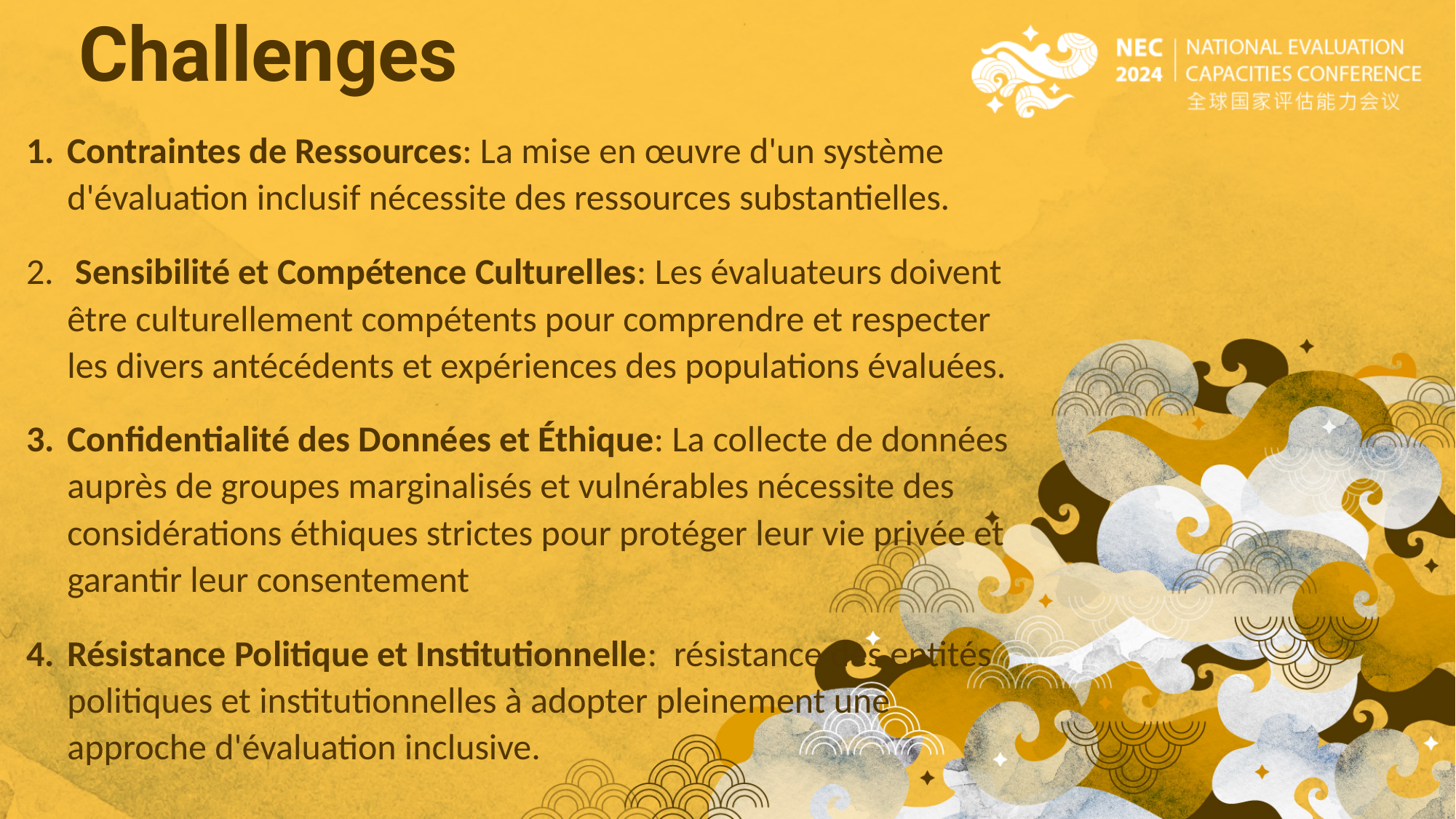

# Challenges
Contraintes de Ressources: La mise en œuvre d'un système d'évaluation inclusif nécessite des ressources substantielles.
 Sensibilité et Compétence Culturelles: Les évaluateurs doivent être culturellement compétents pour comprendre et respecter les divers antécédents et expériences des populations évaluées.
Confidentialité des Données et Éthique: La collecte de données auprès de groupes marginalisés et vulnérables nécessite des considérations éthiques strictes pour protéger leur vie privée et garantir leur consentement
Résistance Politique et Institutionnelle:  résistance des entités politiques et institutionnelles à adopter pleinement une approche d'évaluation inclusive.